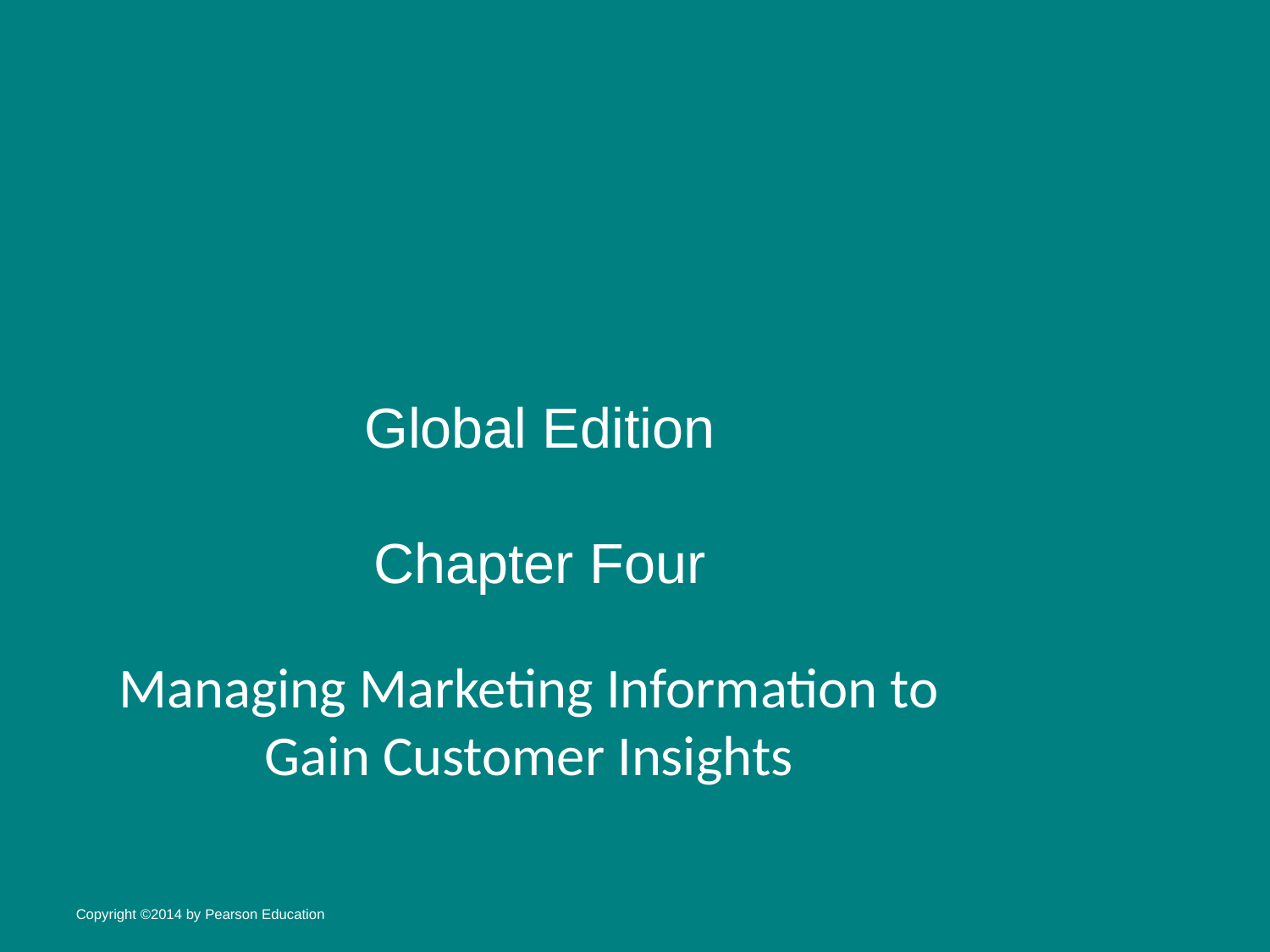

# Global Edition Chapter Four
Managing Marketing Information to Gain Customer Insights
Copyright ©2014 by Pearson Education